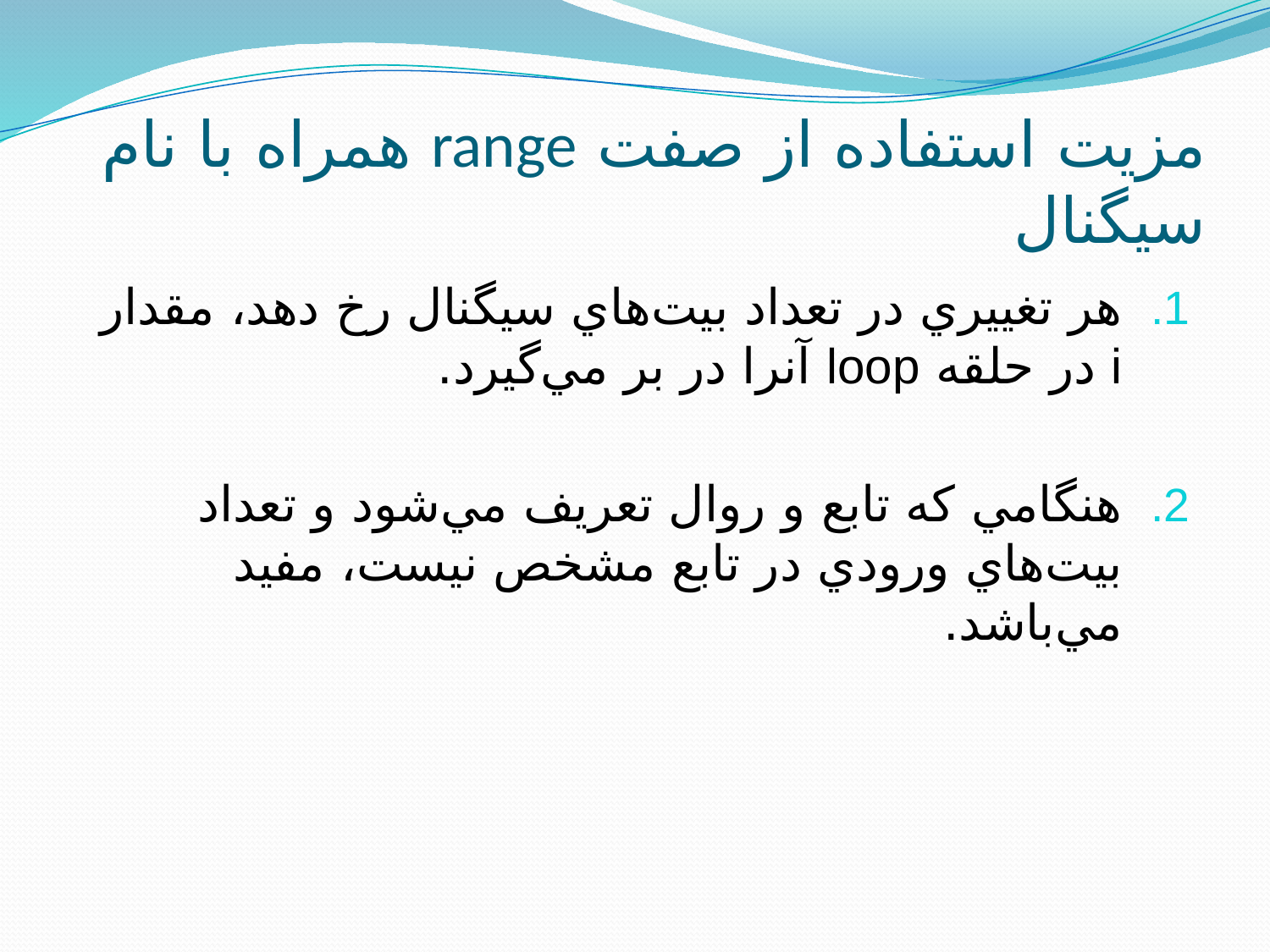

# مزيت استفاده از صفت range همراه با نام سيگنال
هر تغييري در تعداد بيت‌هاي سيگنال رخ دهد، مقدار i در حلقه loop آنرا در بر مي‌گيرد.

هنگامي که تابع و روال تعريف مي‌شود و تعداد بيت‌هاي ورودي در تابع مشخص نيست، مفيد مي‌باشد.